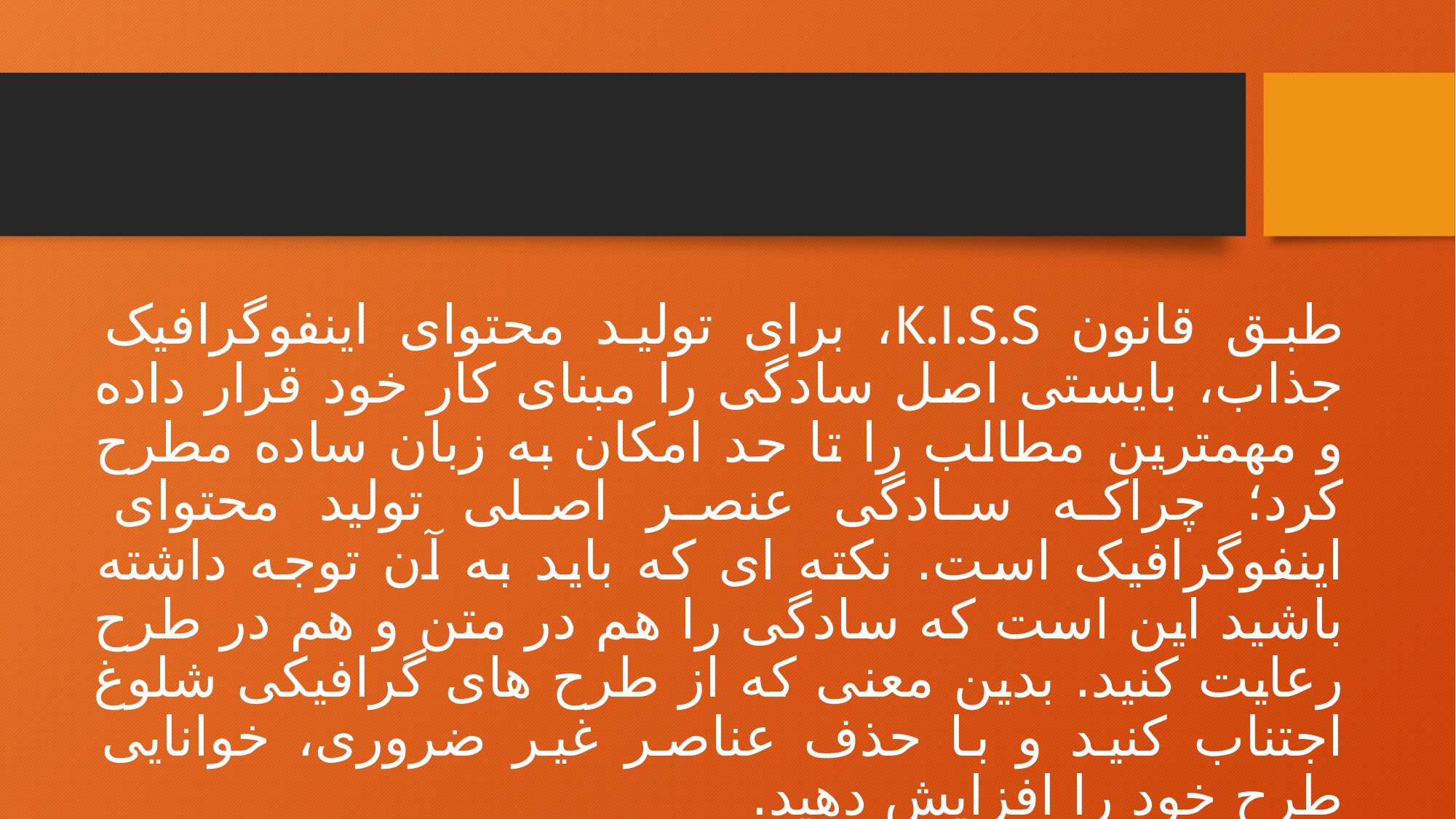

طبق قانون K.I.S.S، برای تولید محتوای اینفوگرافیک جذاب، بایستی اصل سادگی را مبنای کار خود قرار داده و مهمترین مطالب را تا حد امکان به زبان ساده مطرح کرد؛ چراکه سادگی عنصر اصلی تولید محتوای اینفوگرافیک است. نکته ای که باید به آن توجه داشته باشید این است که سادگی را هم در متن و هم در طرح رعایت کنید. بدین معنی که از طرح های گرافیکی شلوغ اجتناب کنید و با حذف عناصر غیر ضروری، خوانایی طرح خود را افزایش دهید.